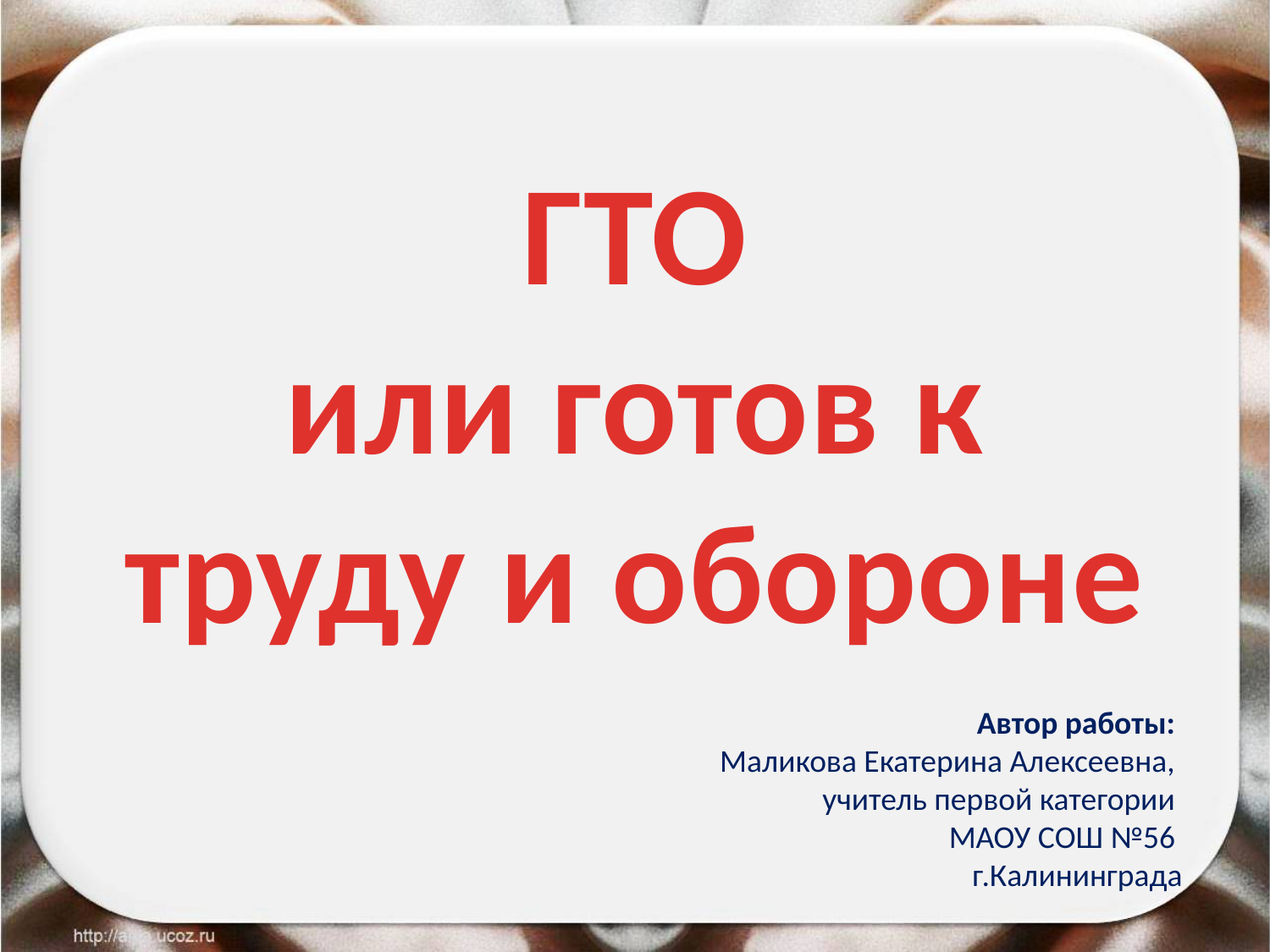

# ГТО или готов к труду и обороне
Автор работы:
Маликова Екатерина Алексеевна,
учитель первой категории
МАОУ СОШ №56
г.Калининграда